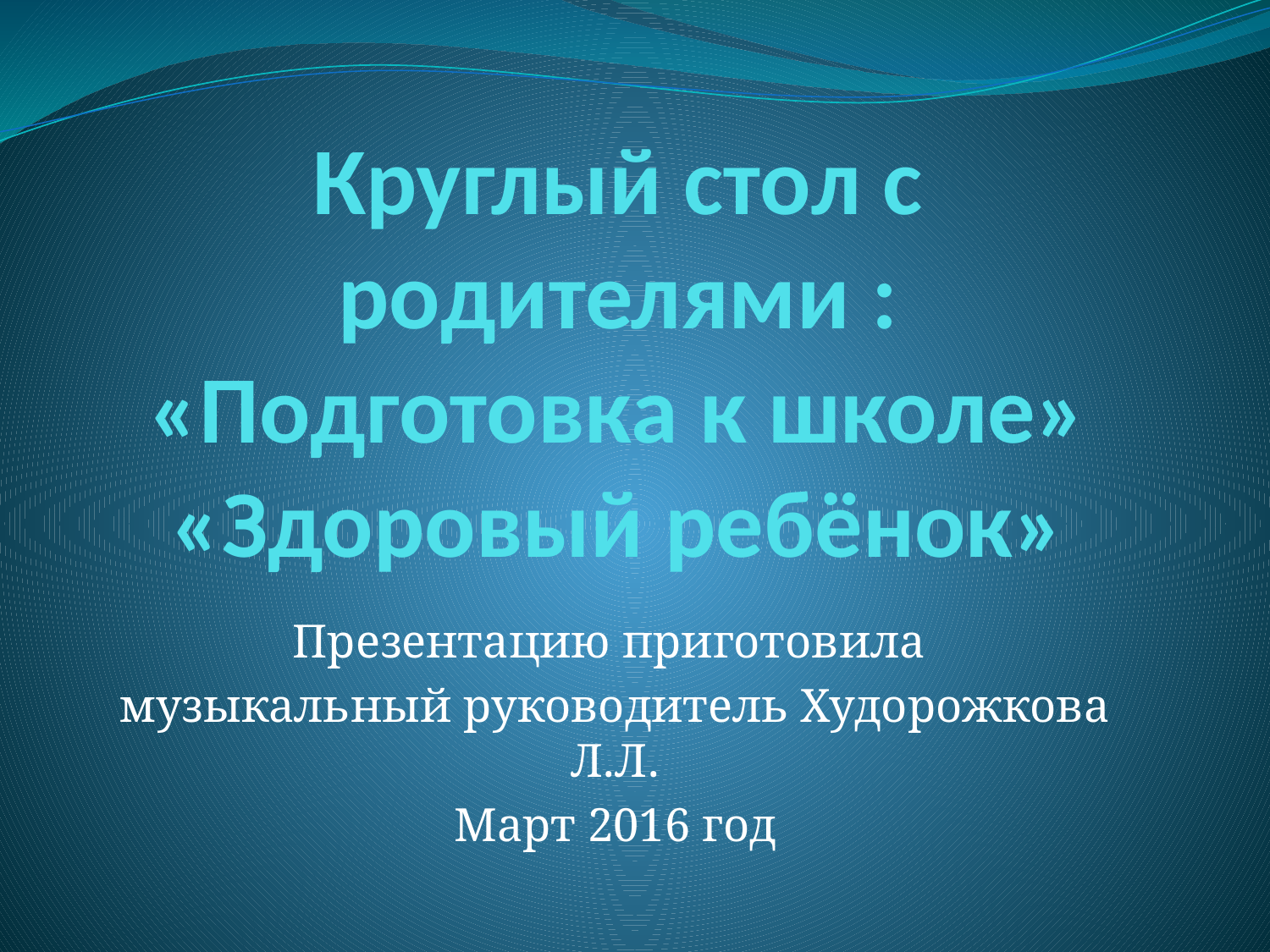

# Круглый стол с родителями : «Подготовка к школе» «Здоровый ребёнок»
Презентацию приготовила
музыкальный руководитель Худорожкова Л.Л.
Март 2016 год